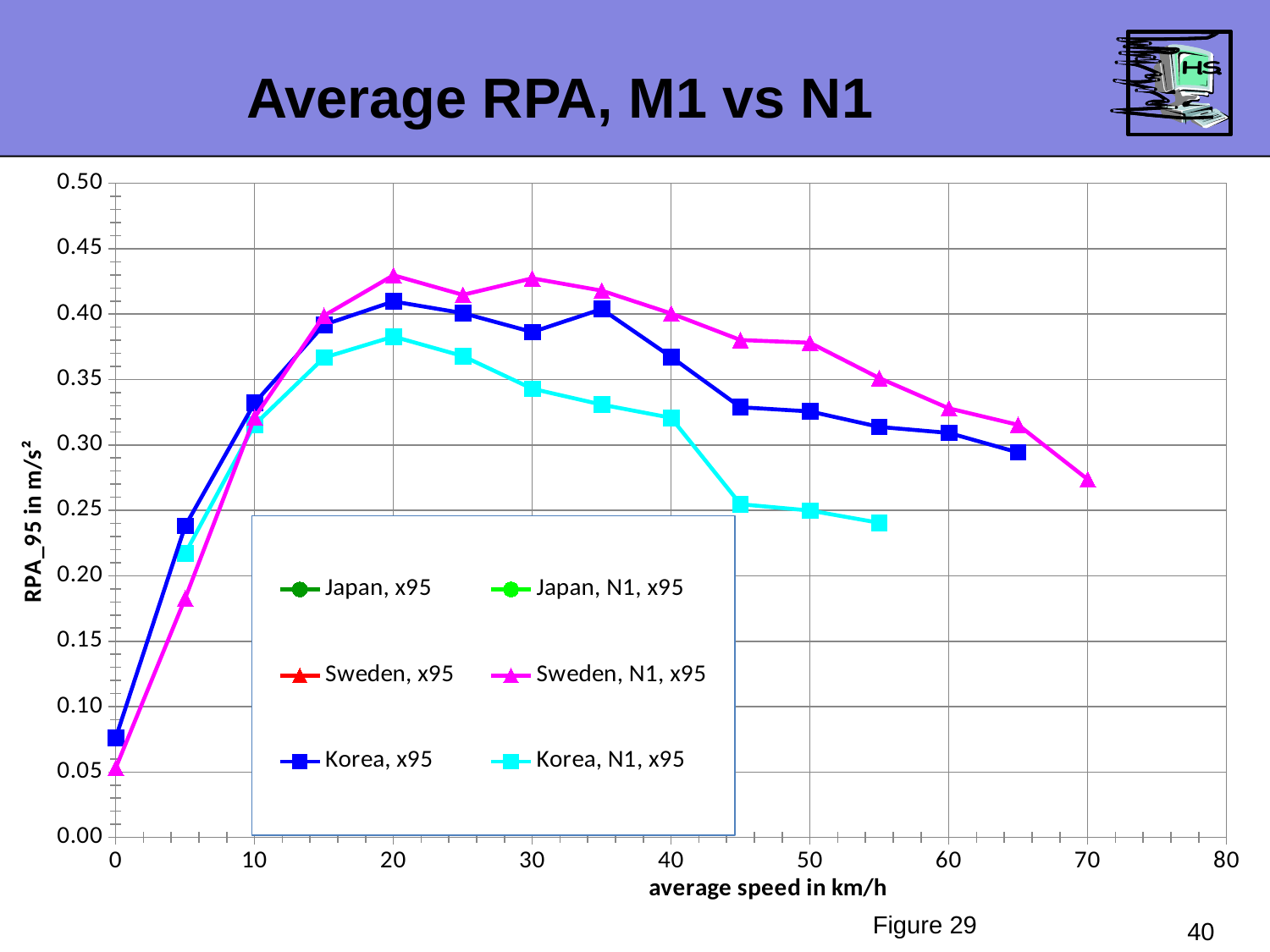

Average RPA, M1 vs N1

### Chart

| Category | Japan, x95 | Japan, N1, x95 | Sweden, x95 | Sweden, N1, x95 | Korea, x95 | Korea, N1, x95 |
|---|---|---|---|---|---|---|

Figure 29
40